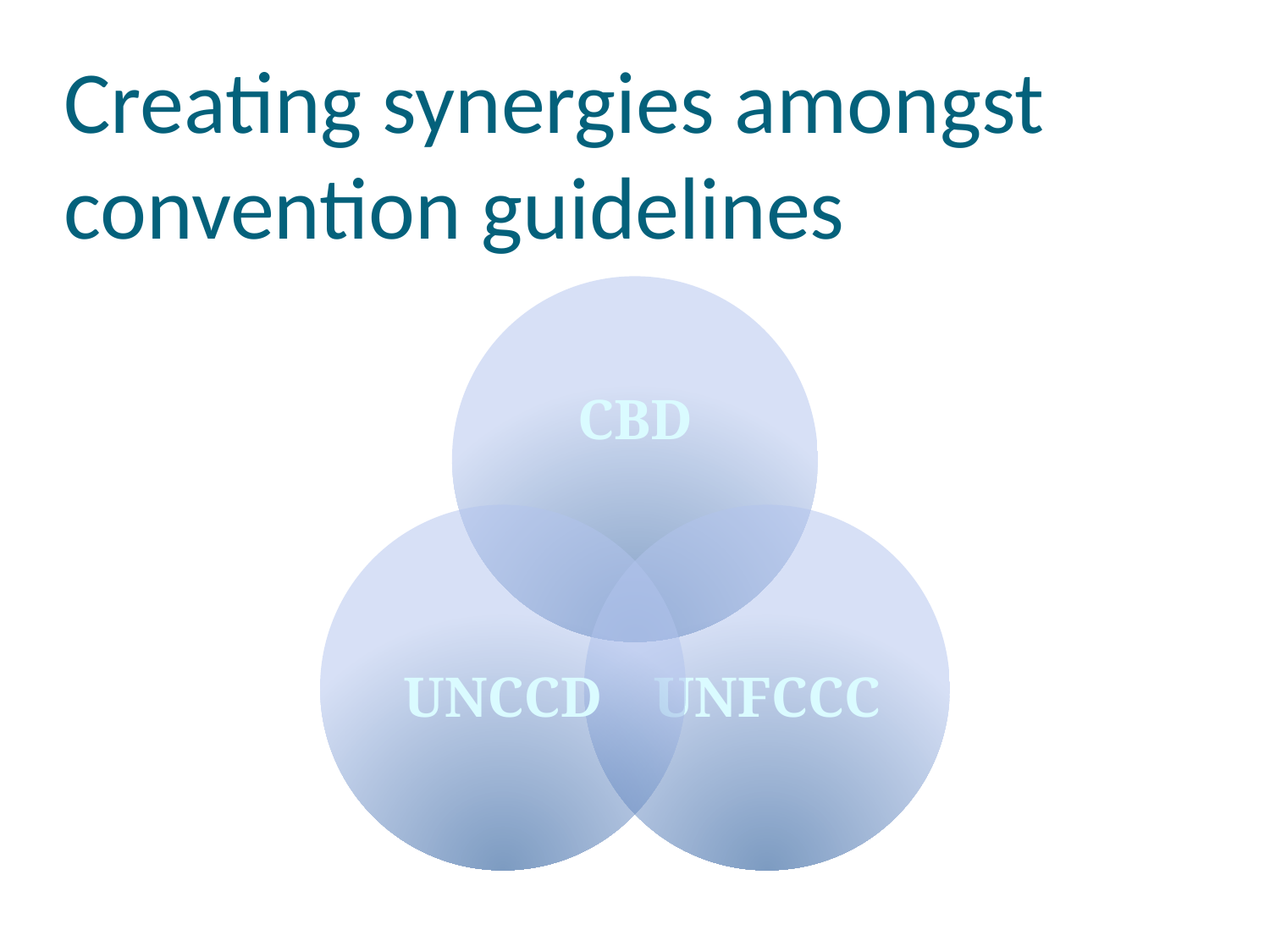

# Creating synergies amongst convention guidelines
CBD
UNFCCC
UNCCD